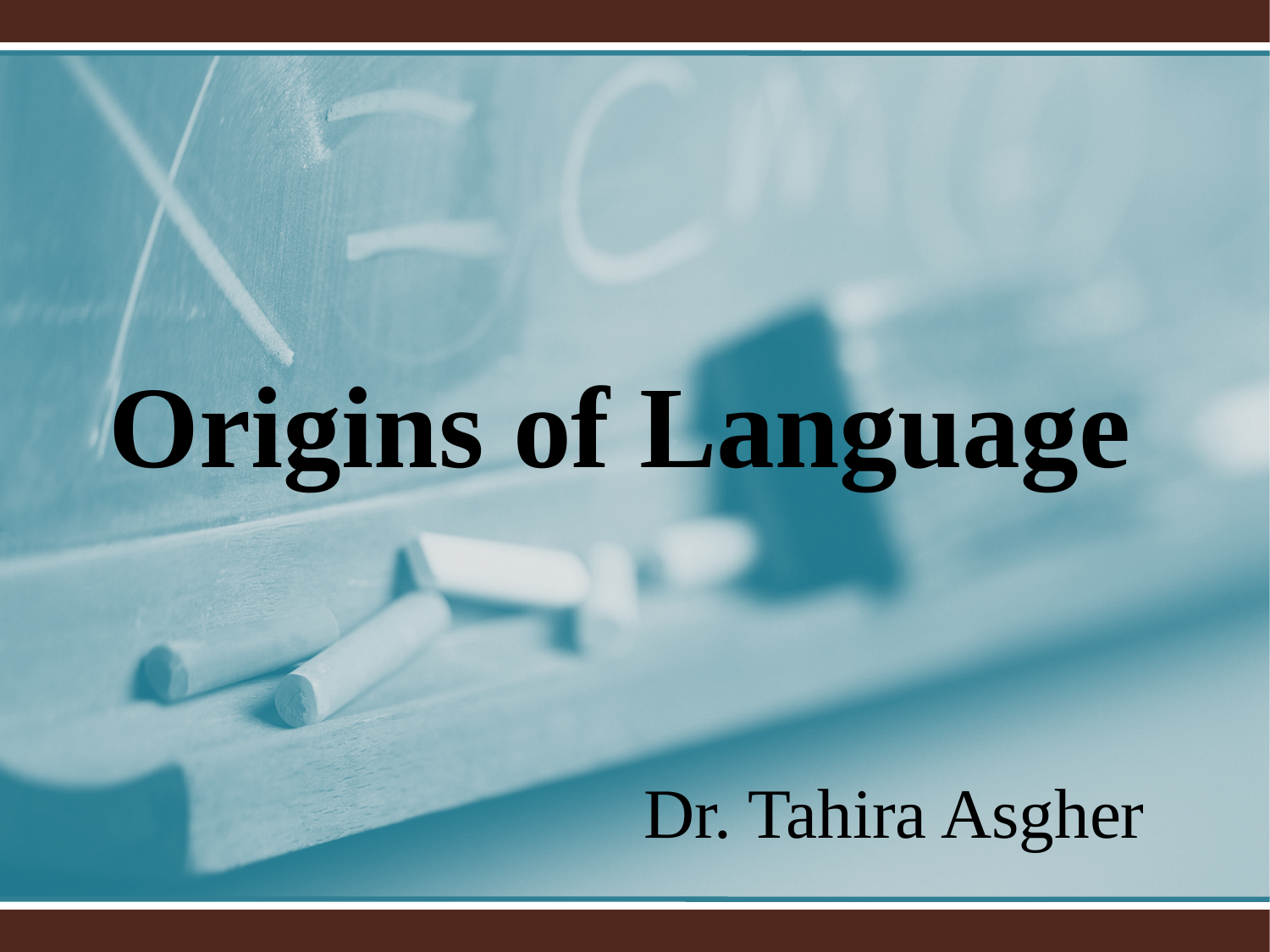

Origins of Language
# Dr. Tahira Asgher